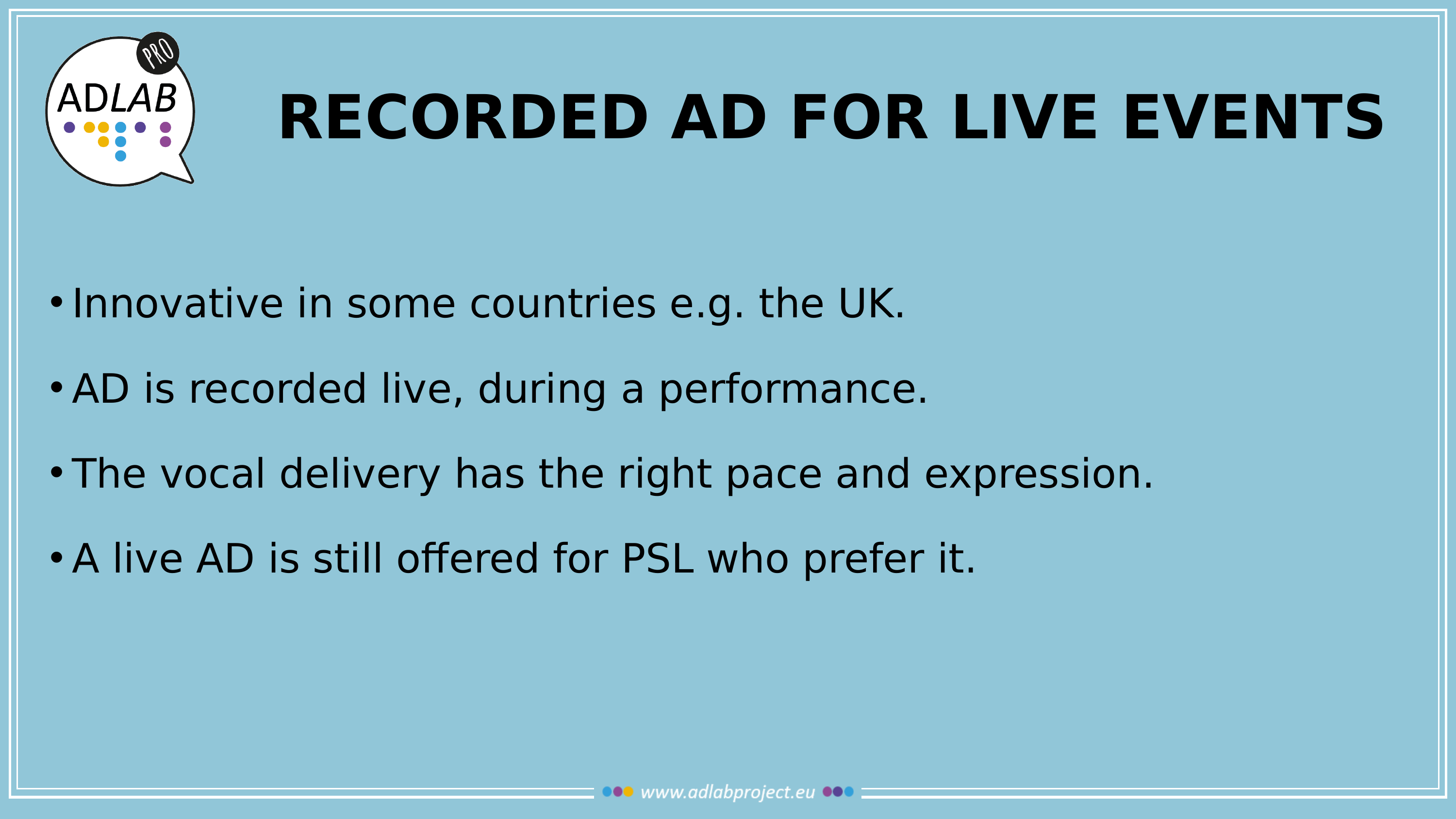

# Recorded ad for live events
Innovative in some countries e.g. the UK.
AD is recorded live, during a performance.
The vocal delivery has the right pace and expression.
A live AD is still offered for PSL who prefer it.